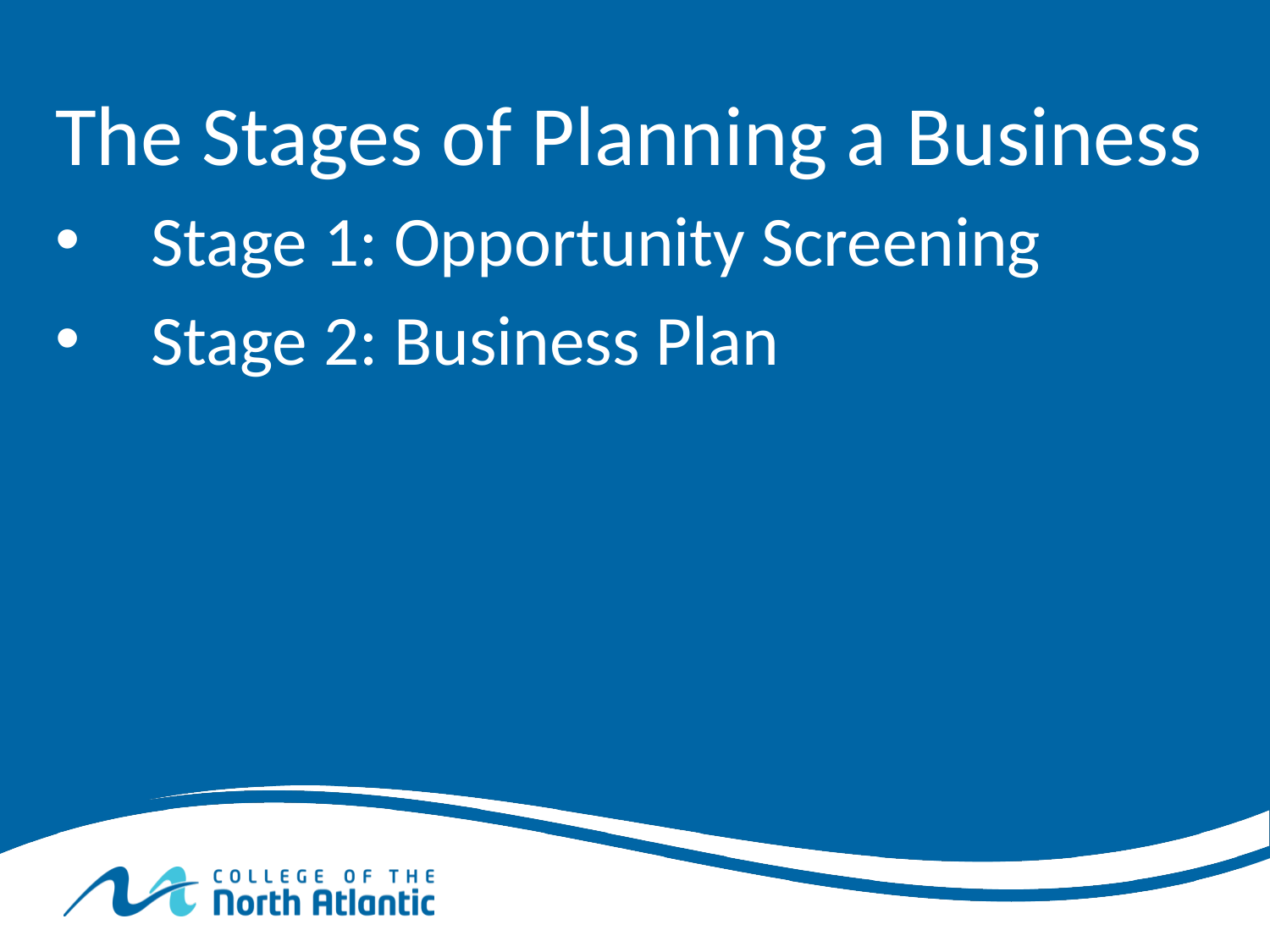

The Stages of Planning a Business
Stage 1: Opportunity Screening
Stage 2: Business Plan